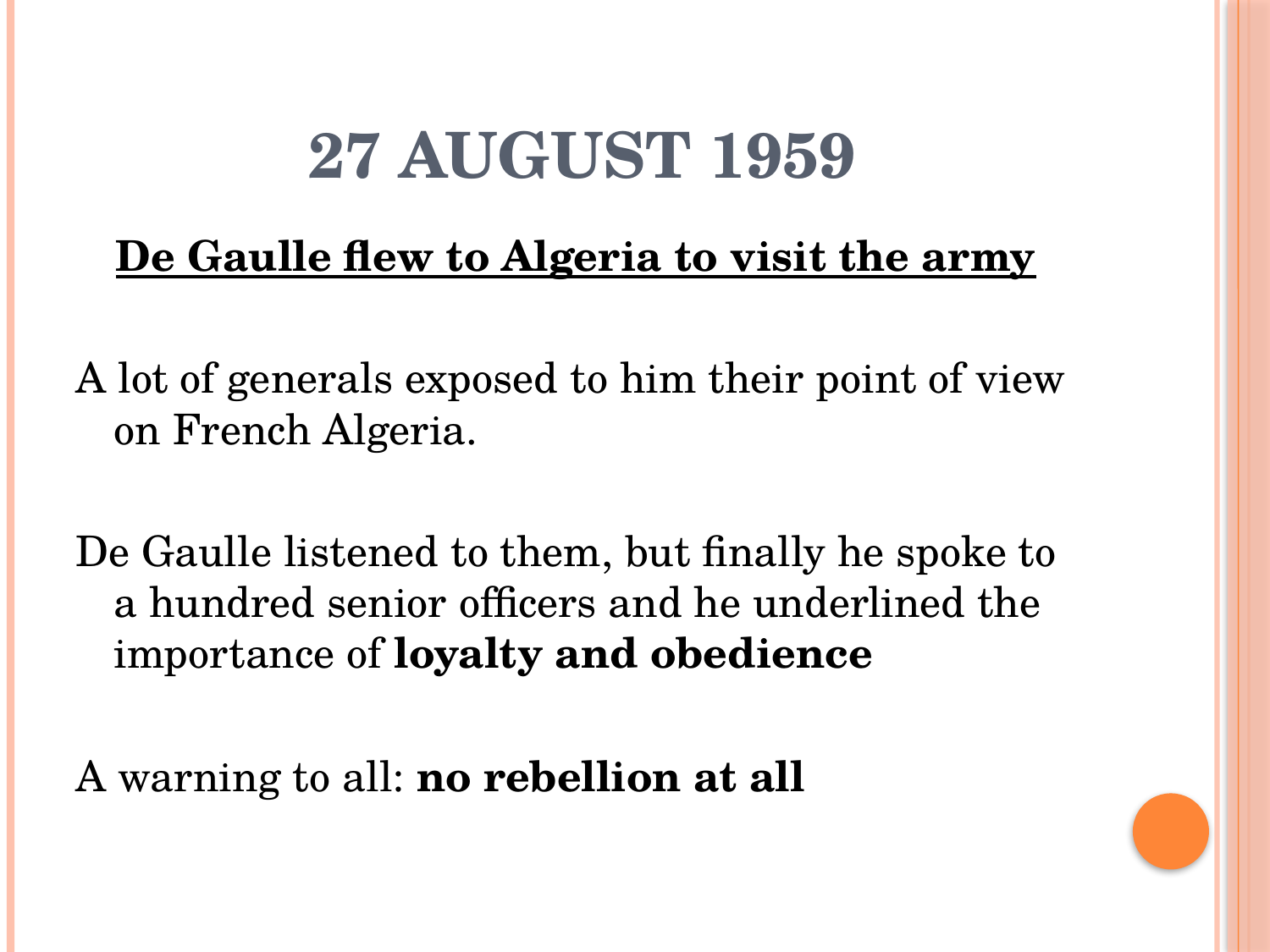

# 27 AUGUST 1959
De Gaulle flew to Algeria to visit the army

A lot of generals exposed to him their point of view on French Algeria.

De Gaulle listened to them, but finally he spoke to a hundred senior officers and he underlined the importance of loyalty and obedience

A warning to all: no rebellion at all